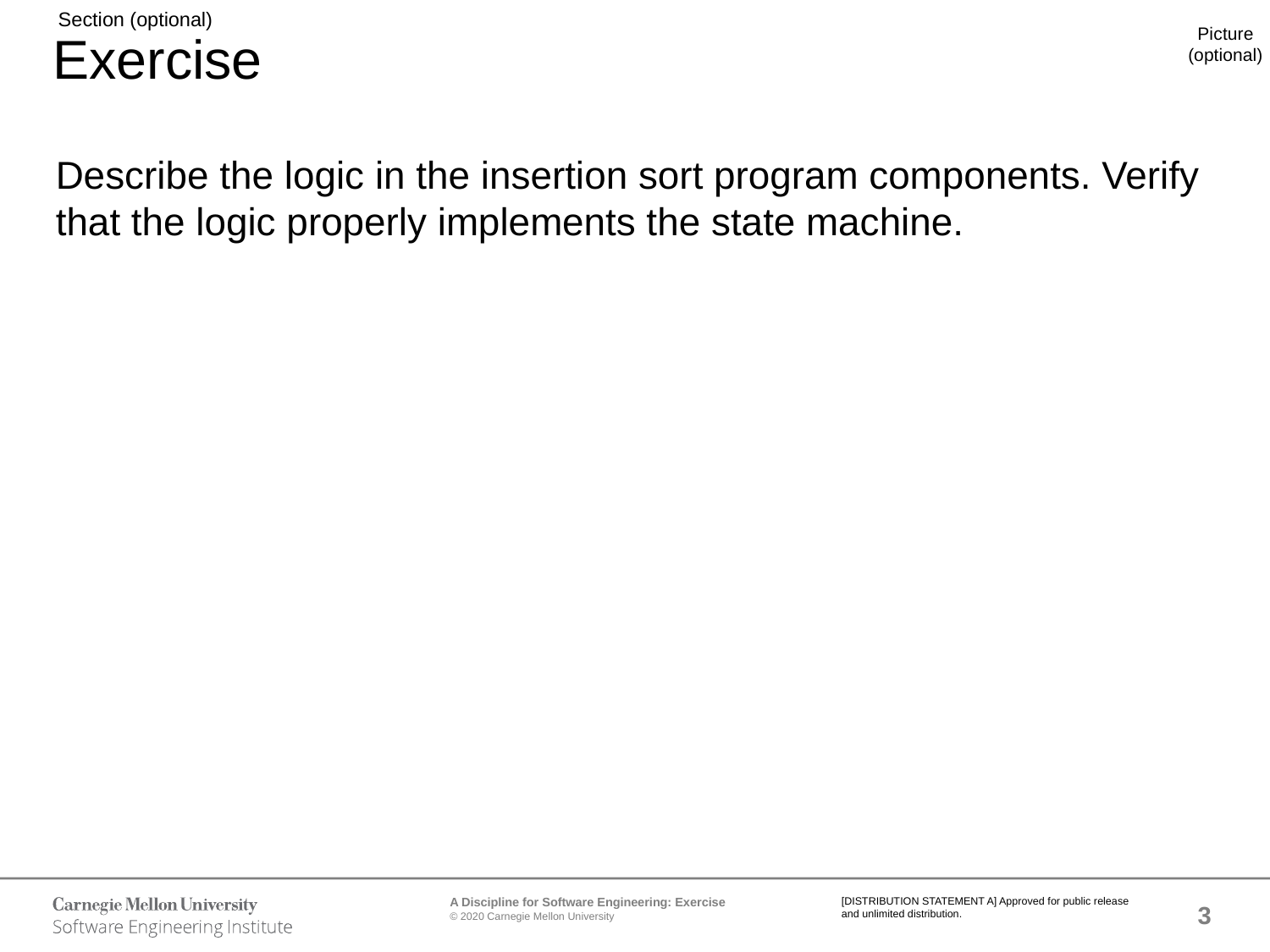

# Exercise
Describe the logic in the insertion sort program components. Verify that the logic properly implements the state machine.